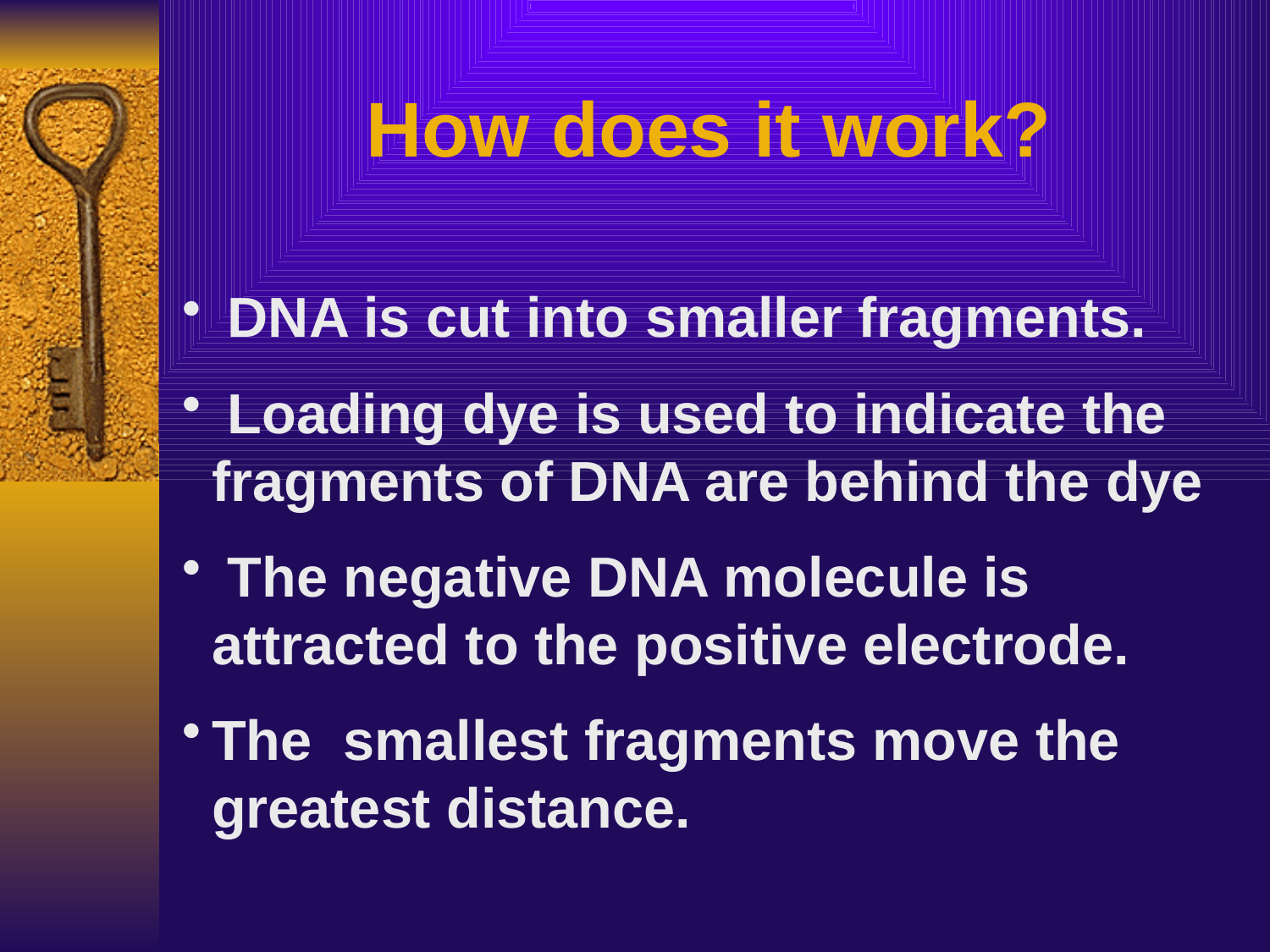

# How does it work?
 DNA is cut into smaller fragments.
 Loading dye is used to indicate the fragments of DNA are behind the dye
 The negative DNA molecule is attracted to the positive electrode.
The  smallest fragments move the greatest distance.